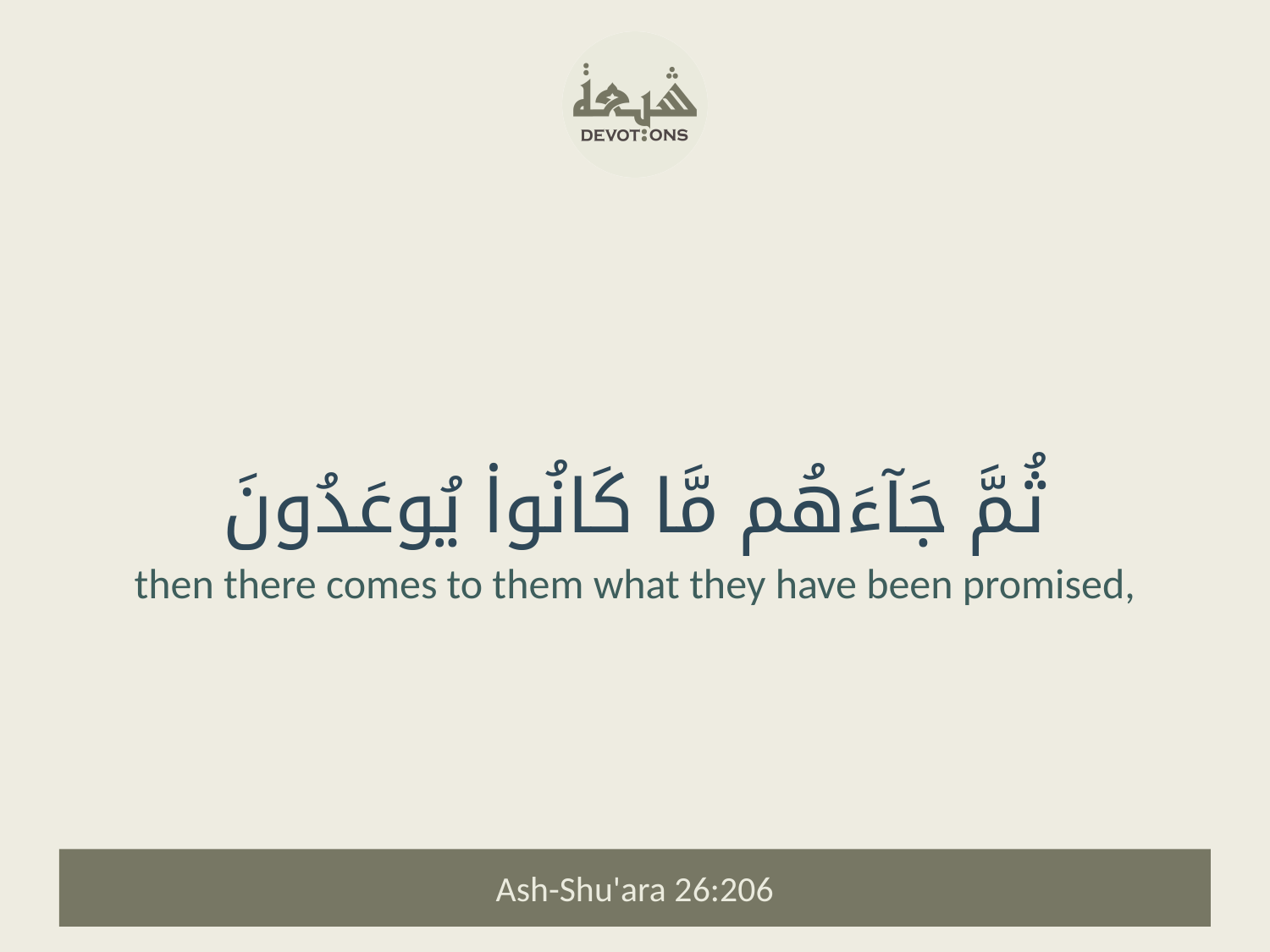

ثُمَّ جَآءَهُم مَّا كَانُوا۟ يُوعَدُونَ
then there comes to them what they have been promised,
Ash-Shu'ara 26:206